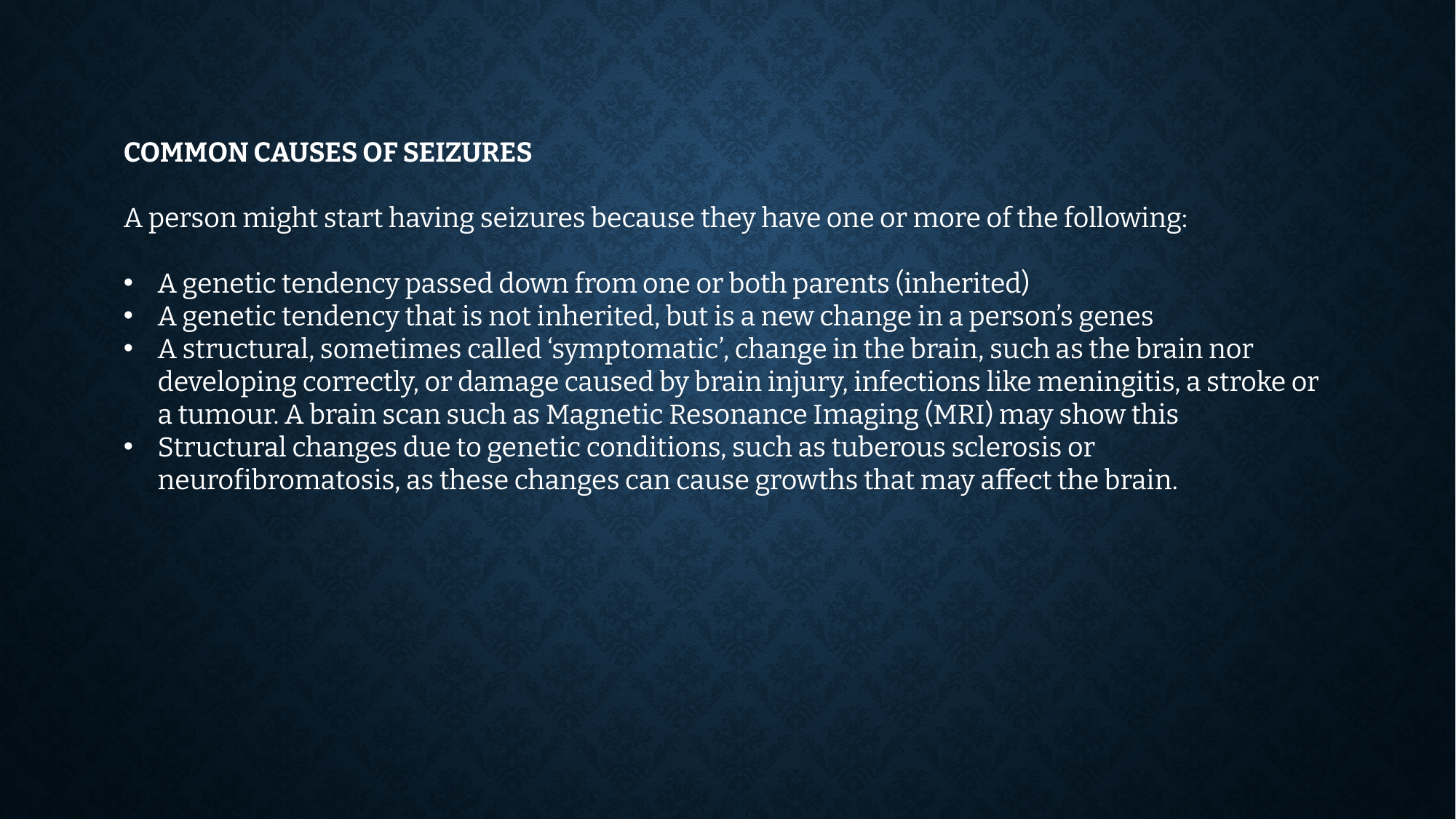

COMMON CAUSES OF SEIZURES

A person might start having seizures because they have one or more of the following:

A genetic tendency passed down from one or both parents (inherited)
A genetic tendency that is not inherited, but is a new change in a person’s genes
A structural, sometimes called ‘symptomatic’, change in the brain, such as the brain nor developing correctly, or damage caused by brain injury, infections like meningitis, a stroke or a tumour. A brain scan such as Magnetic Resonance Imaging (MRI) may show this
Structural changes due to genetic conditions, such as tuberous sclerosis or neurofibromatosis, as these changes can cause growths that may affect the brain.